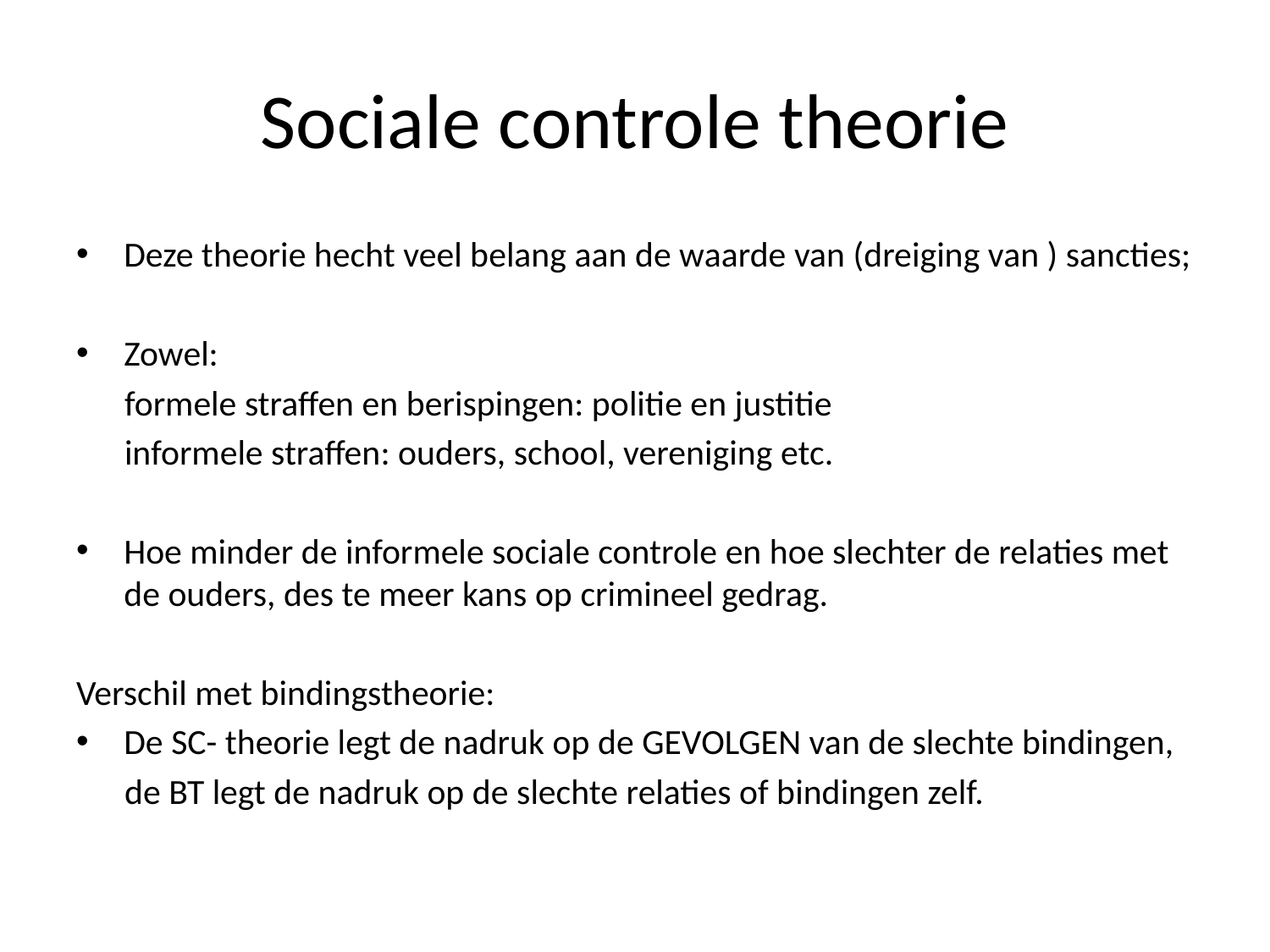

# Sociale controle theorie

Deze theorie hecht veel belang aan de waarde van (dreiging van ) sancties;

Zowel:
      formele straffen en berispingen: politie en justitie
      informele straffen: ouders, school, vereniging etc.

Hoe minder de informele sociale controle en hoe slechter de relaties met de ouders, des te meer kans op crimineel gedrag.

Verschil met bindingstheorie:
De SC- theorie legt de nadruk op de GEVOLGEN van de slechte bindingen,
      de BT legt de nadruk op de slechte relaties of bindingen zelf.